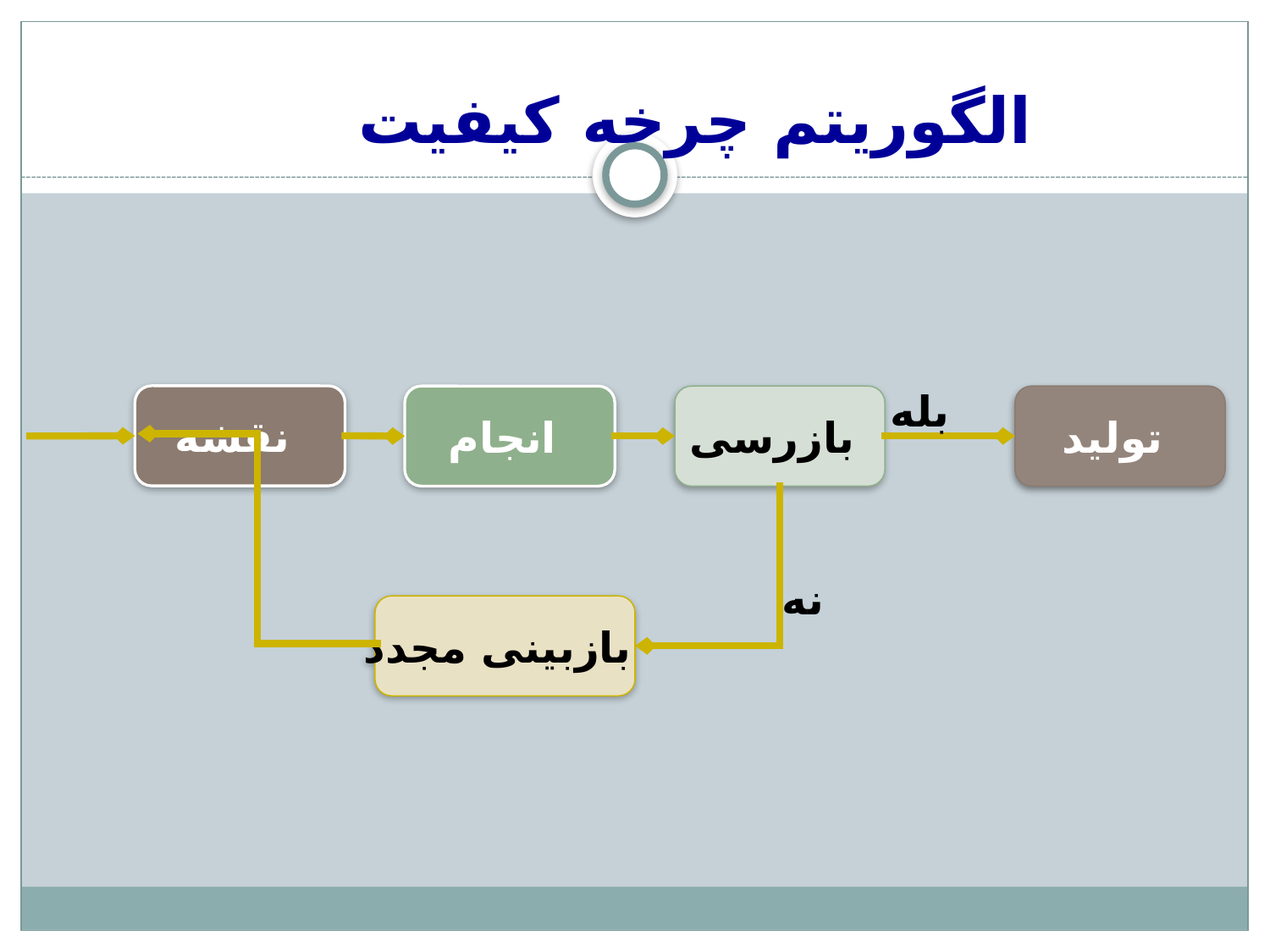

الگوریتم چرخه کیفیت
بله
نقشه
انجام
بازرسی
تولید
نه
بازبینی مجدد